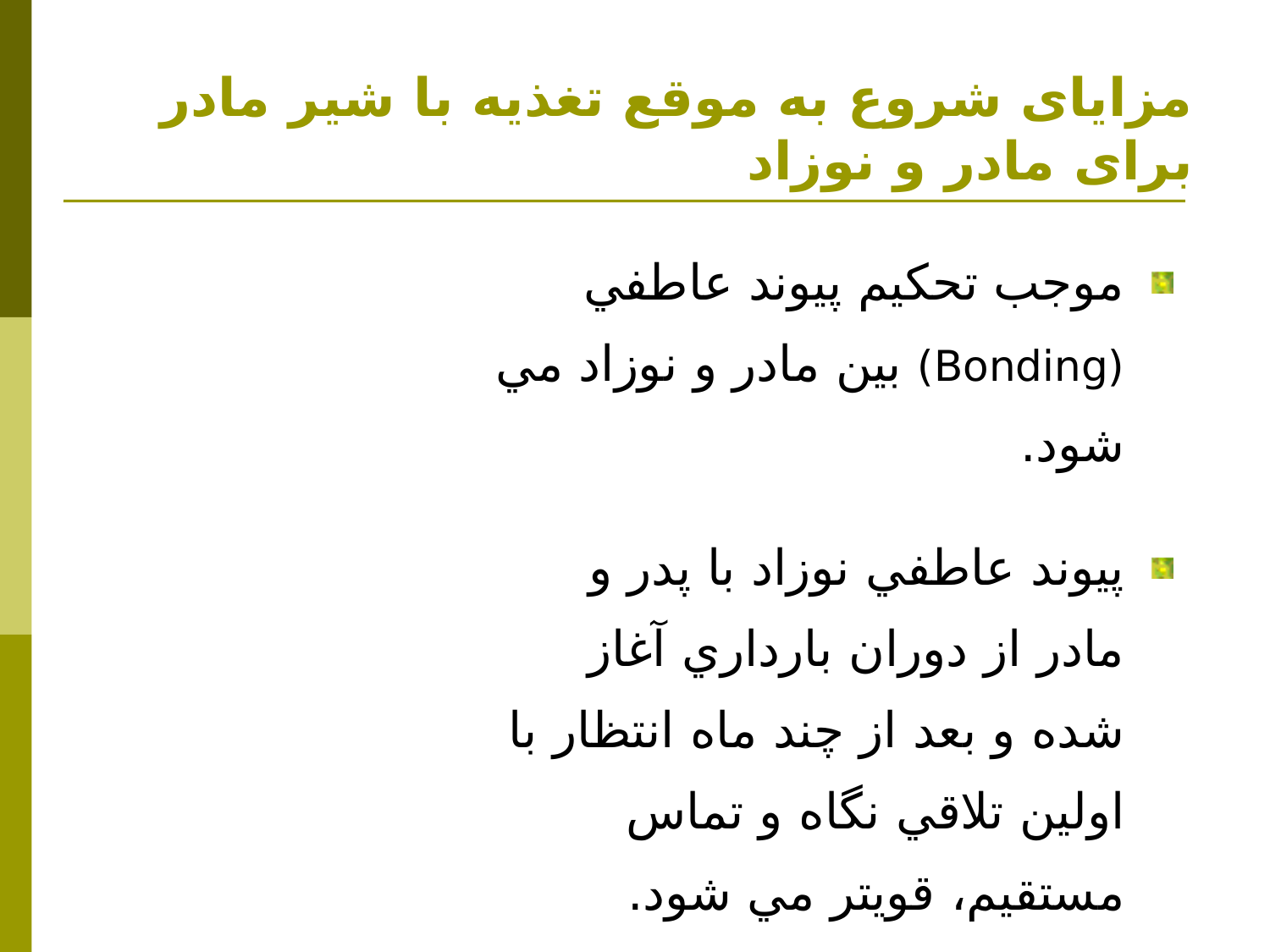

# مزایای شروع به موقع تغذیه با شیر مادر برای مادر و نوزاد
موجب تحكيم پيوند عاطفي (Bonding) بين مادر و نوزاد مي شود.
پيوند عاطفي نوزاد با پدر و مادر از دوران بارداري آغاز شده و بعد از چند ماه انتظار با اولين تلاقي نگاه و تماس مستقيم، قويتر مي شود.